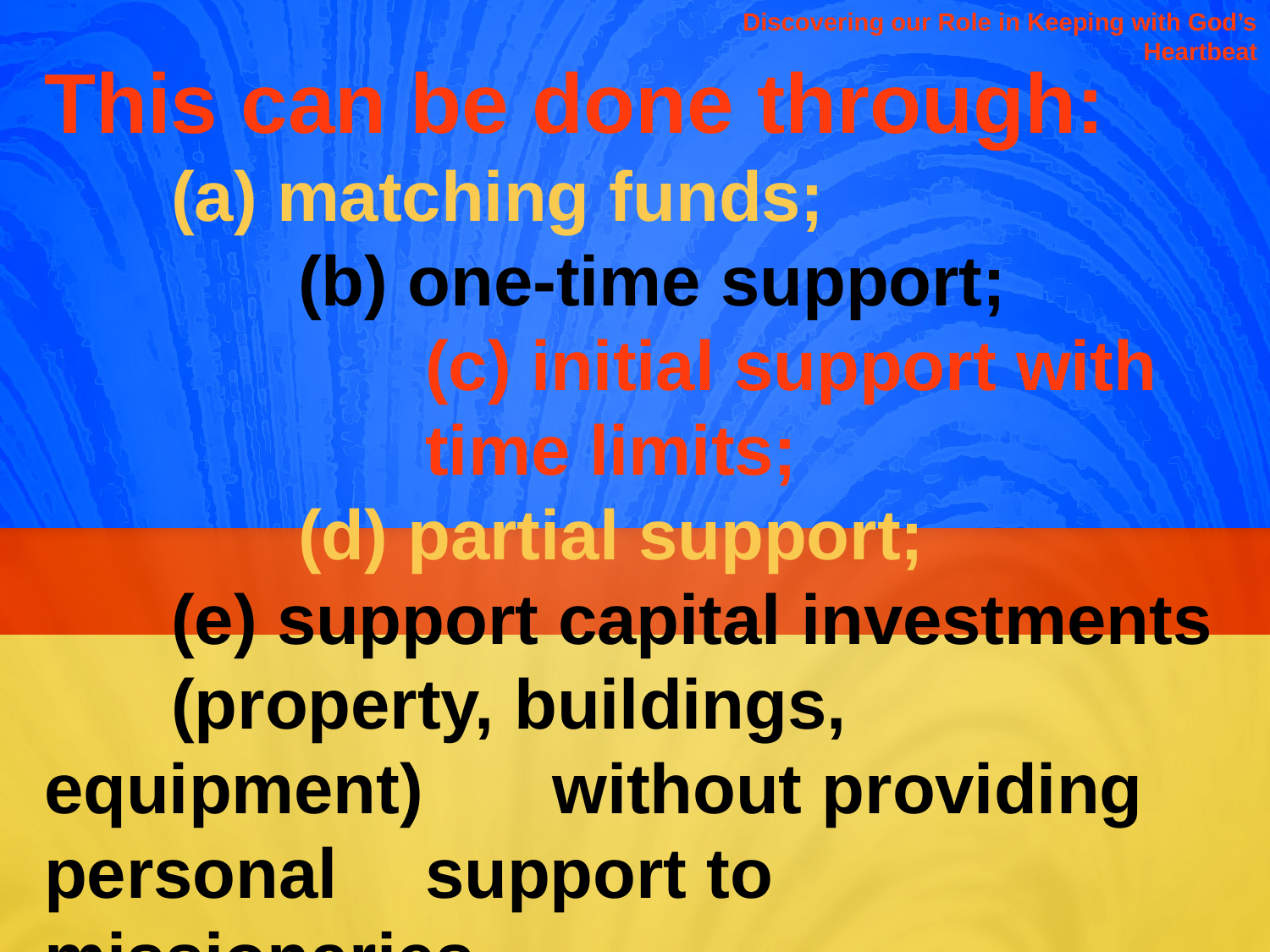

Discovering our Role in Keeping with God’s Heartbeat
This can be done through:
	(a) matching funds;
		(b) one-time support;
			(c) initial support with 				time limits;
		(d) partial support;
	(e) support capital investments 	(property, buildings, equipment) 	without providing personal 	support to 	missionaries.